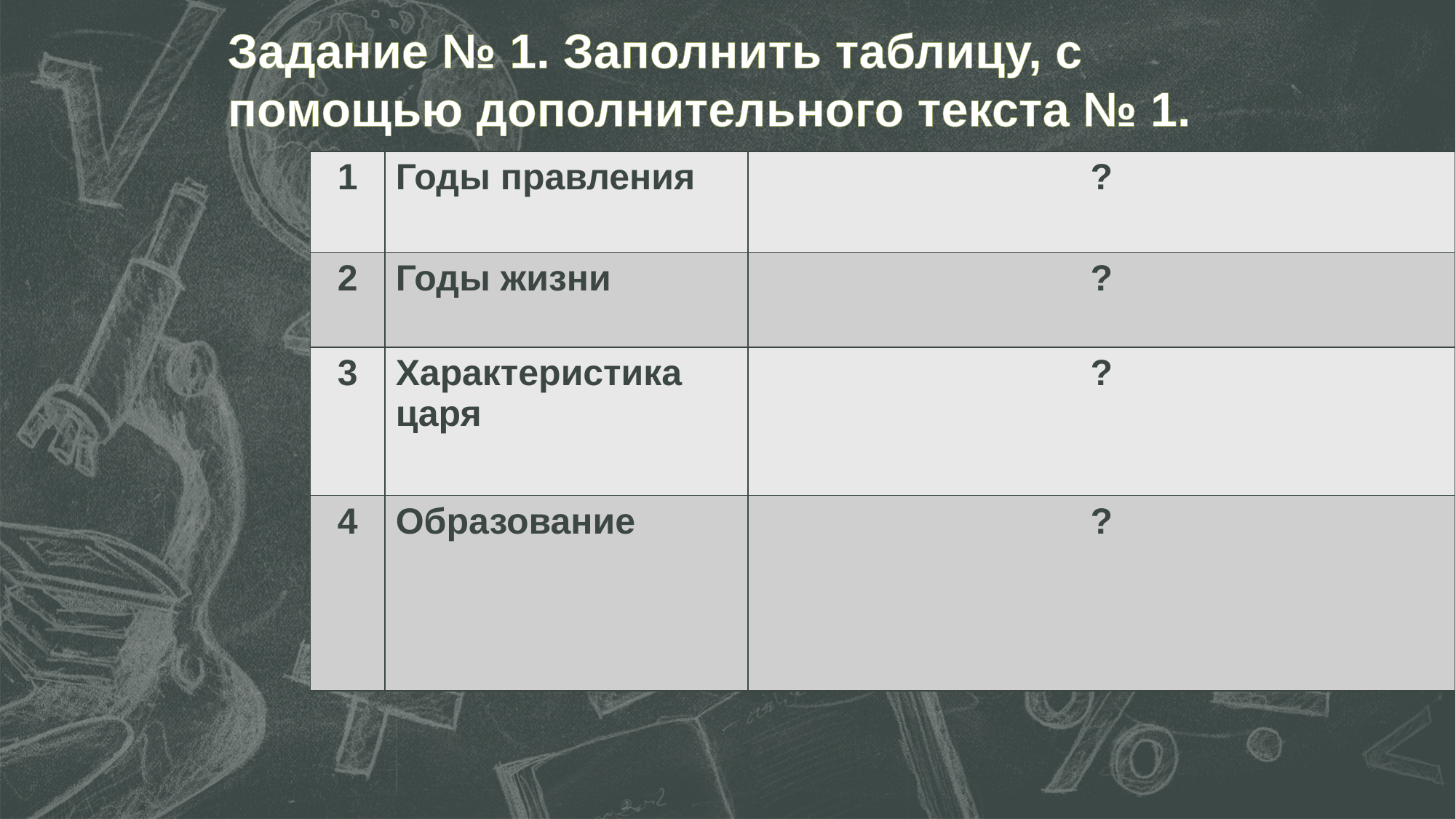

Задание № 1. Заполнить таблицу, с помощью дополнительного текста № 1.
| 1 | Годы правления | ? |
| --- | --- | --- |
| 2 | Годы жизни | ? |
| 3 | Характеристика царя | ? |
| 4 | Образование | ? |